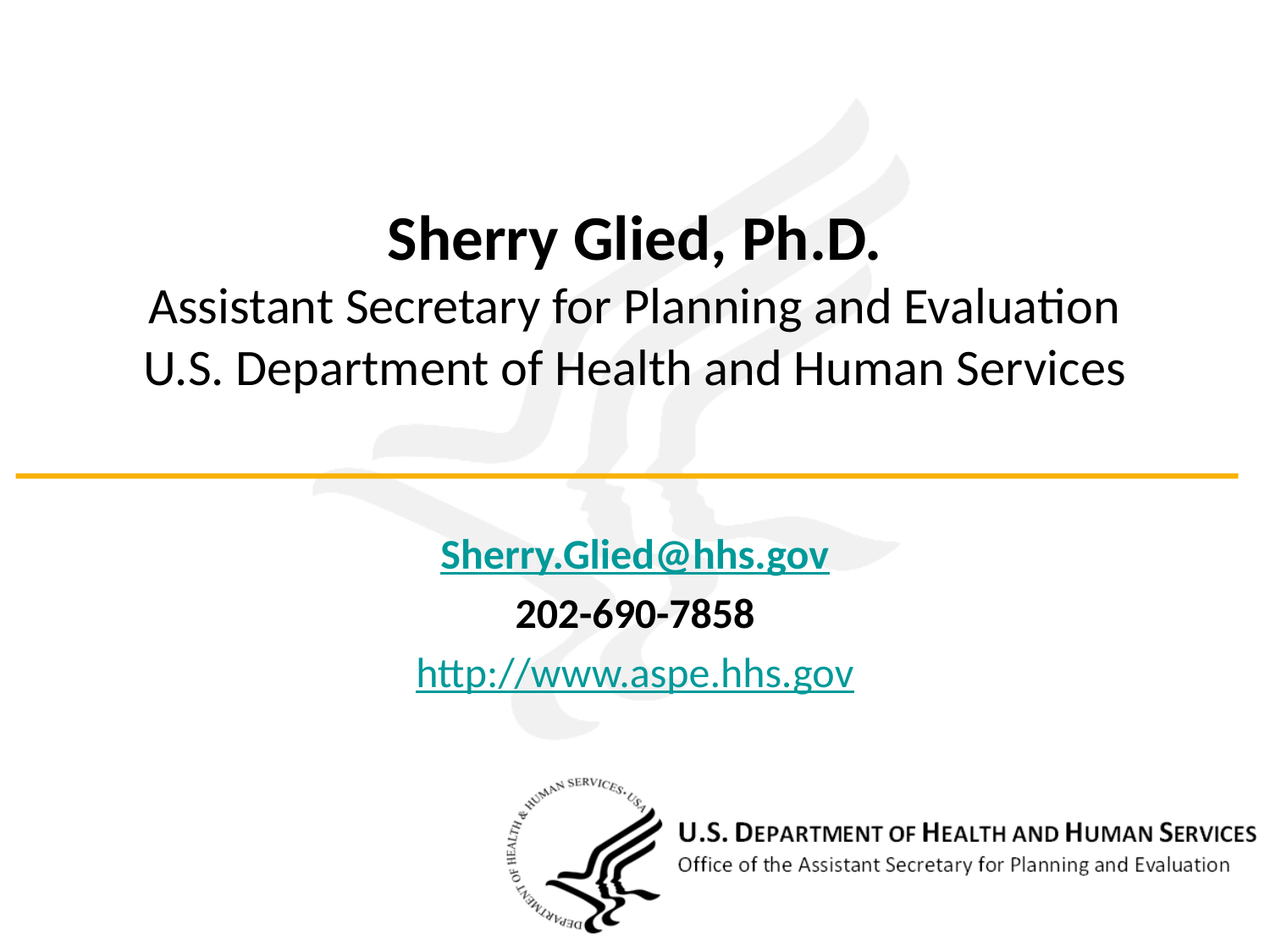

Sherry Glied, Ph.D.
Assistant Secretary for Planning and Evaluation
U.S. Department of Health and Human Services

Sherry.Glied@hhs.gov
202-690-7858
http://www.aspe.hhs.gov